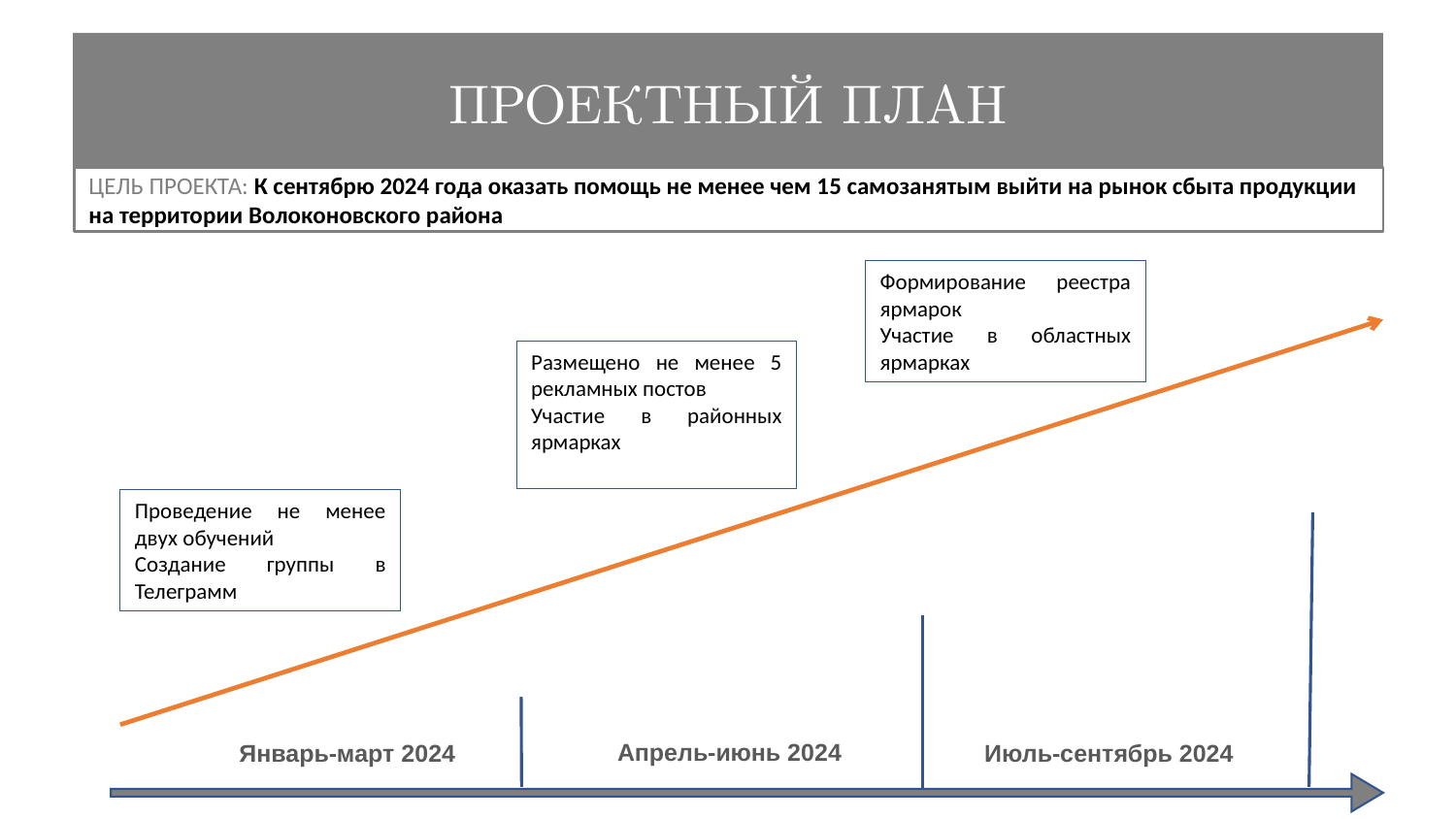

# ПРОЕКТНЫЙ ПЛАН
ЦЕЛЬ ПРОЕКТА: К сентябрю 2024 года оказать помощь не менее чем 15 самозанятым выйти на рынок сбыта продукции на территории Волоконовского района
Формирование реестра ярмарок
Участие в областных ярмарках
Размещено не менее 5 рекламных постов
Участие в районных ярмарках

Проведение не менее двух обучений
Создание группы в Телеграмм
Апрель-июнь 2024
Июль-сентябрь 2024
Январь-март 2024